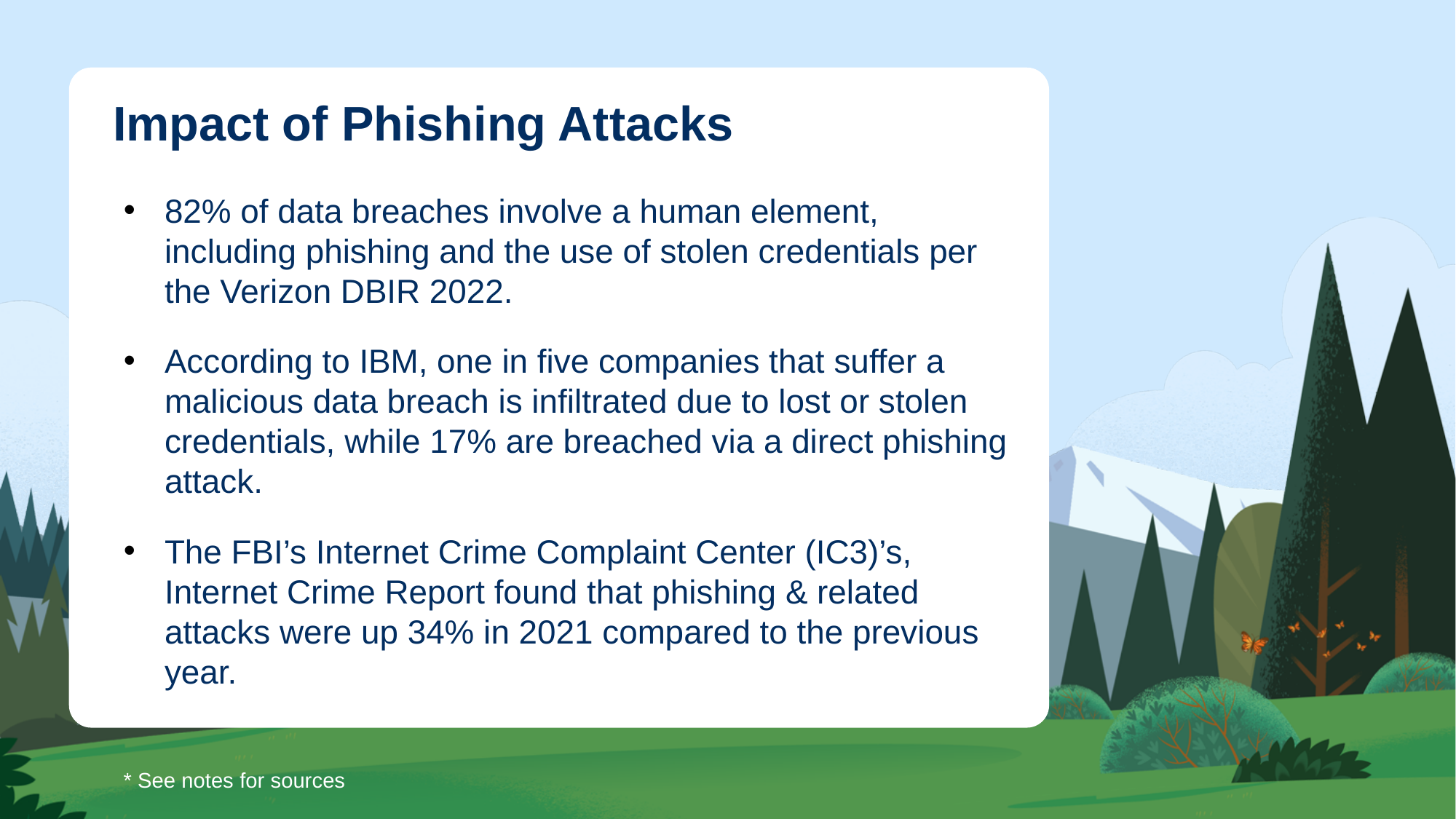

# Impact of Phishing Attacks
82% of data breaches involve a human element, including phishing and the use of stolen credentials per the Verizon DBIR 2022.
According to IBM, one in five companies that suffer a malicious data breach is infiltrated due to lost or stolen credentials, while 17% are breached via a direct phishing attack.
The FBI’s Internet Crime Complaint Center (IC3)’s, Internet Crime Report found that phishing & related attacks were up 34% in 2021 compared to the previous year.
* See notes for sources